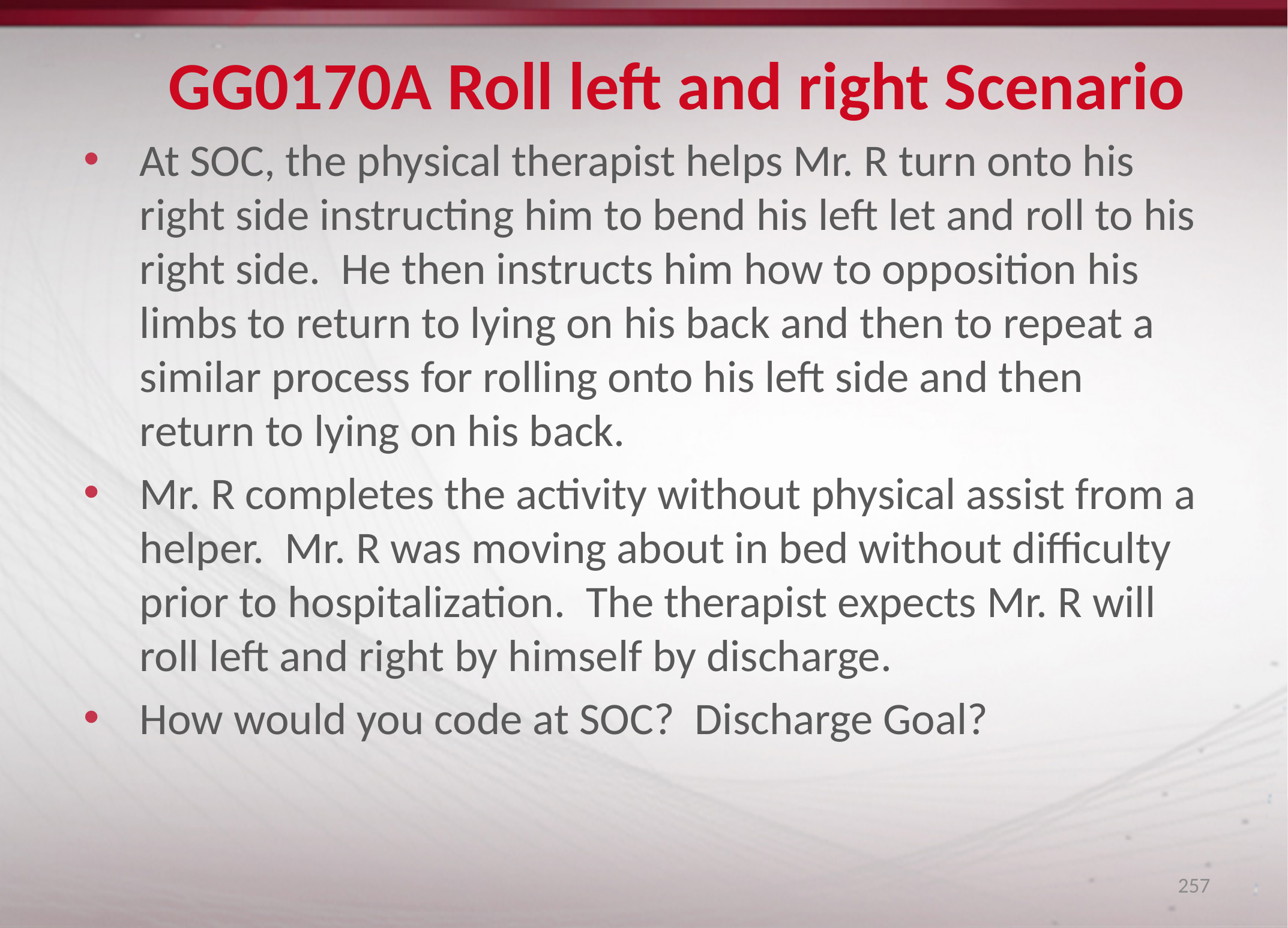

# GG0170A Roll left and right Scenario
At SOC, the physical therapist helps Mr. R turn onto his right side instructing him to bend his left let and roll to his right side.  He then instructs him how to opposition his limbs to return to lying on his back and then to repeat a similar process for rolling onto his left side and then return to lying on his back.
Mr. R completes the activity without physical assist from a helper.  Mr. R was moving about in bed without difficulty prior to hospitalization.  The therapist expects Mr. R will roll left and right by himself by discharge.
How would you code at SOC?  Discharge Goal?
257